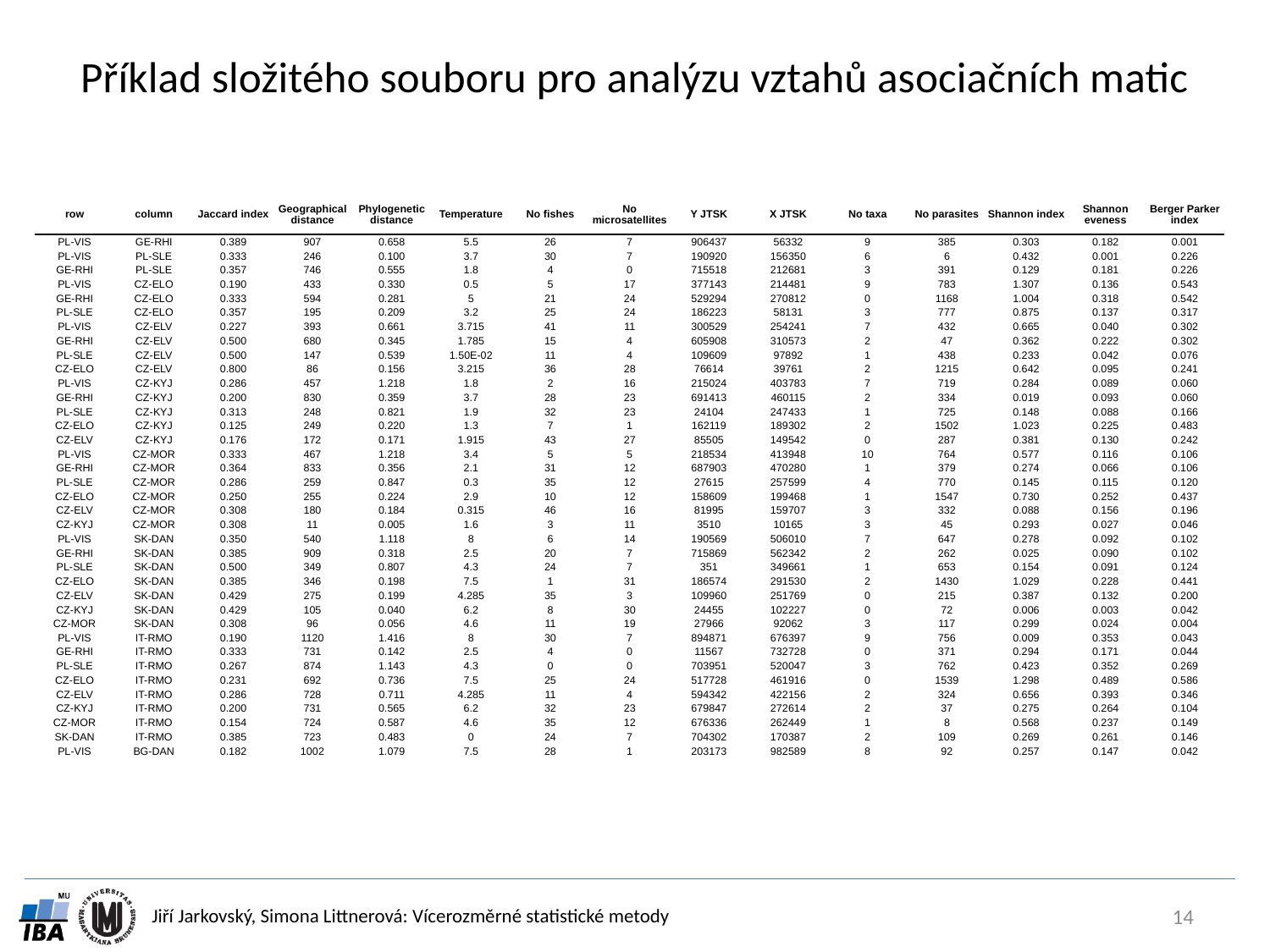

# Příklad složitého souboru pro analýzu vztahů asociačních matic
| row | column | Jaccard index | Geographical distance | Phylogenetic distance | Temperature | No fishes | No microsatellites | Y JTSK | X JTSK | No taxa | No parasites | Shannon index | Shannon eveness | Berger Parker index |
| --- | --- | --- | --- | --- | --- | --- | --- | --- | --- | --- | --- | --- | --- | --- |
| PL-VIS | GE-RHI | 0.389 | 907 | 0.658 | 5.5 | 26 | 7 | 906437 | 56332 | 9 | 385 | 0.303 | 0.182 | 0.001 |
| PL-VIS | PL-SLE | 0.333 | 246 | 0.100 | 3.7 | 30 | 7 | 190920 | 156350 | 6 | 6 | 0.432 | 0.001 | 0.226 |
| GE-RHI | PL-SLE | 0.357 | 746 | 0.555 | 1.8 | 4 | 0 | 715518 | 212681 | 3 | 391 | 0.129 | 0.181 | 0.226 |
| PL-VIS | CZ-ELO | 0.190 | 433 | 0.330 | 0.5 | 5 | 17 | 377143 | 214481 | 9 | 783 | 1.307 | 0.136 | 0.543 |
| GE-RHI | CZ-ELO | 0.333 | 594 | 0.281 | 5 | 21 | 24 | 529294 | 270812 | 0 | 1168 | 1.004 | 0.318 | 0.542 |
| PL-SLE | CZ-ELO | 0.357 | 195 | 0.209 | 3.2 | 25 | 24 | 186223 | 58131 | 3 | 777 | 0.875 | 0.137 | 0.317 |
| PL-VIS | CZ-ELV | 0.227 | 393 | 0.661 | 3.715 | 41 | 11 | 300529 | 254241 | 7 | 432 | 0.665 | 0.040 | 0.302 |
| GE-RHI | CZ-ELV | 0.500 | 680 | 0.345 | 1.785 | 15 | 4 | 605908 | 310573 | 2 | 47 | 0.362 | 0.222 | 0.302 |
| PL-SLE | CZ-ELV | 0.500 | 147 | 0.539 | 1.50E-02 | 11 | 4 | 109609 | 97892 | 1 | 438 | 0.233 | 0.042 | 0.076 |
| CZ-ELO | CZ-ELV | 0.800 | 86 | 0.156 | 3.215 | 36 | 28 | 76614 | 39761 | 2 | 1215 | 0.642 | 0.095 | 0.241 |
| PL-VIS | CZ-KYJ | 0.286 | 457 | 1.218 | 1.8 | 2 | 16 | 215024 | 403783 | 7 | 719 | 0.284 | 0.089 | 0.060 |
| GE-RHI | CZ-KYJ | 0.200 | 830 | 0.359 | 3.7 | 28 | 23 | 691413 | 460115 | 2 | 334 | 0.019 | 0.093 | 0.060 |
| PL-SLE | CZ-KYJ | 0.313 | 248 | 0.821 | 1.9 | 32 | 23 | 24104 | 247433 | 1 | 725 | 0.148 | 0.088 | 0.166 |
| CZ-ELO | CZ-KYJ | 0.125 | 249 | 0.220 | 1.3 | 7 | 1 | 162119 | 189302 | 2 | 1502 | 1.023 | 0.225 | 0.483 |
| CZ-ELV | CZ-KYJ | 0.176 | 172 | 0.171 | 1.915 | 43 | 27 | 85505 | 149542 | 0 | 287 | 0.381 | 0.130 | 0.242 |
| PL-VIS | CZ-MOR | 0.333 | 467 | 1.218 | 3.4 | 5 | 5 | 218534 | 413948 | 10 | 764 | 0.577 | 0.116 | 0.106 |
| GE-RHI | CZ-MOR | 0.364 | 833 | 0.356 | 2.1 | 31 | 12 | 687903 | 470280 | 1 | 379 | 0.274 | 0.066 | 0.106 |
| PL-SLE | CZ-MOR | 0.286 | 259 | 0.847 | 0.3 | 35 | 12 | 27615 | 257599 | 4 | 770 | 0.145 | 0.115 | 0.120 |
| CZ-ELO | CZ-MOR | 0.250 | 255 | 0.224 | 2.9 | 10 | 12 | 158609 | 199468 | 1 | 1547 | 0.730 | 0.252 | 0.437 |
| CZ-ELV | CZ-MOR | 0.308 | 180 | 0.184 | 0.315 | 46 | 16 | 81995 | 159707 | 3 | 332 | 0.088 | 0.156 | 0.196 |
| CZ-KYJ | CZ-MOR | 0.308 | 11 | 0.005 | 1.6 | 3 | 11 | 3510 | 10165 | 3 | 45 | 0.293 | 0.027 | 0.046 |
| PL-VIS | SK-DAN | 0.350 | 540 | 1.118 | 8 | 6 | 14 | 190569 | 506010 | 7 | 647 | 0.278 | 0.092 | 0.102 |
| GE-RHI | SK-DAN | 0.385 | 909 | 0.318 | 2.5 | 20 | 7 | 715869 | 562342 | 2 | 262 | 0.025 | 0.090 | 0.102 |
| PL-SLE | SK-DAN | 0.500 | 349 | 0.807 | 4.3 | 24 | 7 | 351 | 349661 | 1 | 653 | 0.154 | 0.091 | 0.124 |
| CZ-ELO | SK-DAN | 0.385 | 346 | 0.198 | 7.5 | 1 | 31 | 186574 | 291530 | 2 | 1430 | 1.029 | 0.228 | 0.441 |
| CZ-ELV | SK-DAN | 0.429 | 275 | 0.199 | 4.285 | 35 | 3 | 109960 | 251769 | 0 | 215 | 0.387 | 0.132 | 0.200 |
| CZ-KYJ | SK-DAN | 0.429 | 105 | 0.040 | 6.2 | 8 | 30 | 24455 | 102227 | 0 | 72 | 0.006 | 0.003 | 0.042 |
| CZ-MOR | SK-DAN | 0.308 | 96 | 0.056 | 4.6 | 11 | 19 | 27966 | 92062 | 3 | 117 | 0.299 | 0.024 | 0.004 |
| PL-VIS | IT-RMO | 0.190 | 1120 | 1.416 | 8 | 30 | 7 | 894871 | 676397 | 9 | 756 | 0.009 | 0.353 | 0.043 |
| GE-RHI | IT-RMO | 0.333 | 731 | 0.142 | 2.5 | 4 | 0 | 11567 | 732728 | 0 | 371 | 0.294 | 0.171 | 0.044 |
| PL-SLE | IT-RMO | 0.267 | 874 | 1.143 | 4.3 | 0 | 0 | 703951 | 520047 | 3 | 762 | 0.423 | 0.352 | 0.269 |
| CZ-ELO | IT-RMO | 0.231 | 692 | 0.736 | 7.5 | 25 | 24 | 517728 | 461916 | 0 | 1539 | 1.298 | 0.489 | 0.586 |
| CZ-ELV | IT-RMO | 0.286 | 728 | 0.711 | 4.285 | 11 | 4 | 594342 | 422156 | 2 | 324 | 0.656 | 0.393 | 0.346 |
| CZ-KYJ | IT-RMO | 0.200 | 731 | 0.565 | 6.2 | 32 | 23 | 679847 | 272614 | 2 | 37 | 0.275 | 0.264 | 0.104 |
| CZ-MOR | IT-RMO | 0.154 | 724 | 0.587 | 4.6 | 35 | 12 | 676336 | 262449 | 1 | 8 | 0.568 | 0.237 | 0.149 |
| SK-DAN | IT-RMO | 0.385 | 723 | 0.483 | 0 | 24 | 7 | 704302 | 170387 | 2 | 109 | 0.269 | 0.261 | 0.146 |
| PL-VIS | BG-DAN | 0.182 | 1002 | 1.079 | 7.5 | 28 | 1 | 203173 | 982589 | 8 | 92 | 0.257 | 0.147 | 0.042 |
14